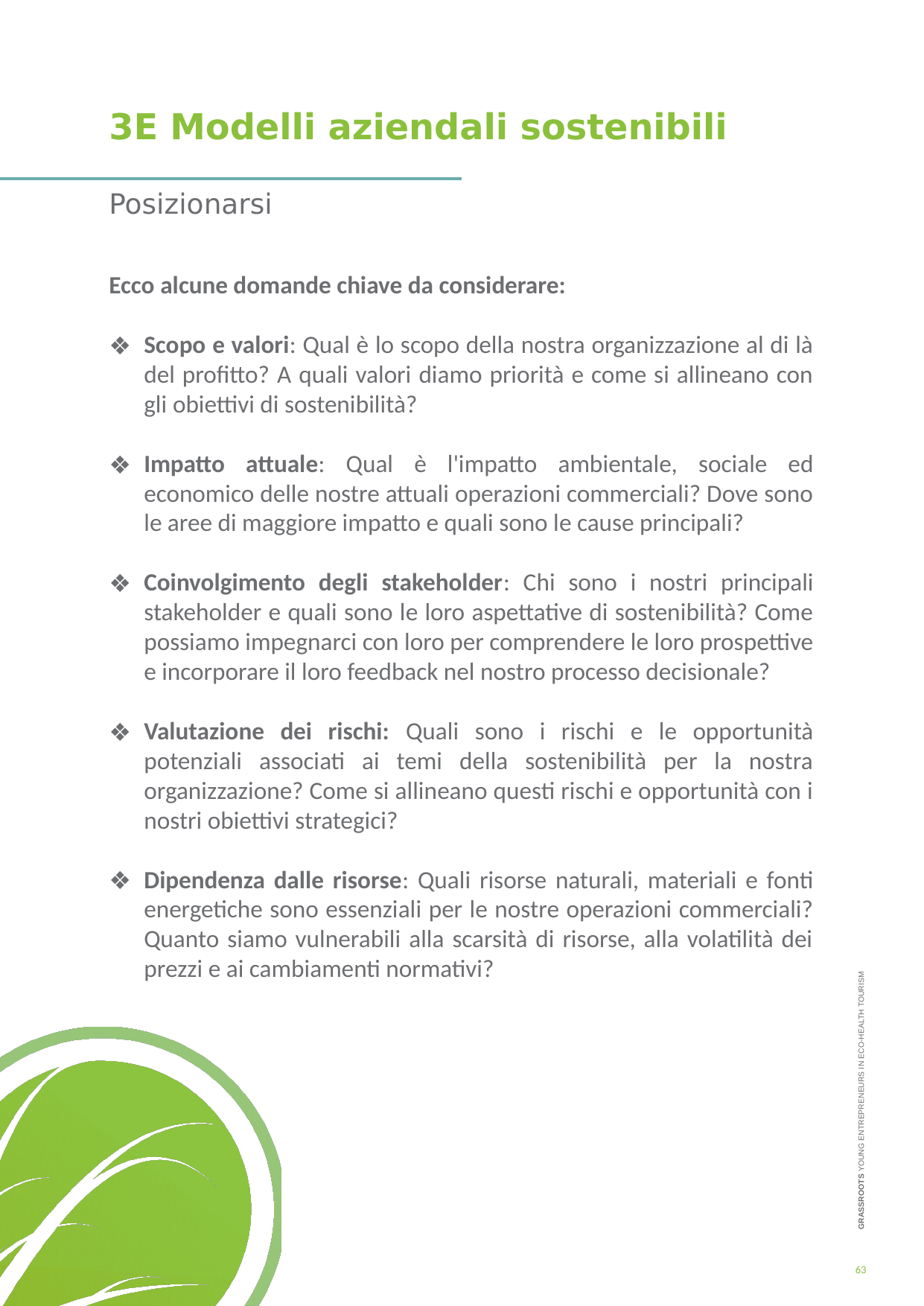

3E Modelli aziendali sostenibili
Posizionarsi
Ecco alcune domande chiave da considerare:

Scopo e valori: Qual è lo scopo della nostra organizzazione al di là del profitto? A quali valori diamo priorità e come si allineano con gli obiettivi di sostenibilità?

Impatto attuale: Qual è l'impatto ambientale, sociale ed economico delle nostre attuali operazioni commerciali? Dove sono le aree di maggiore impatto e quali sono le cause principali?

Coinvolgimento degli stakeholder: Chi sono i nostri principali stakeholder e quali sono le loro aspettative di sostenibilità? Come possiamo impegnarci con loro per comprendere le loro prospettive e incorporare il loro feedback nel nostro processo decisionale?

Valutazione dei rischi: Quali sono i rischi e le opportunità potenziali associati ai temi della sostenibilità per la nostra organizzazione? Come si allineano questi rischi e opportunità con i nostri obiettivi strategici?

Dipendenza dalle risorse: Quali risorse naturali, materiali e fonti energetiche sono essenziali per le nostre operazioni commerciali? Quanto siamo vulnerabili alla scarsità di risorse, alla volatilità dei prezzi e ai cambiamenti normativi?

63